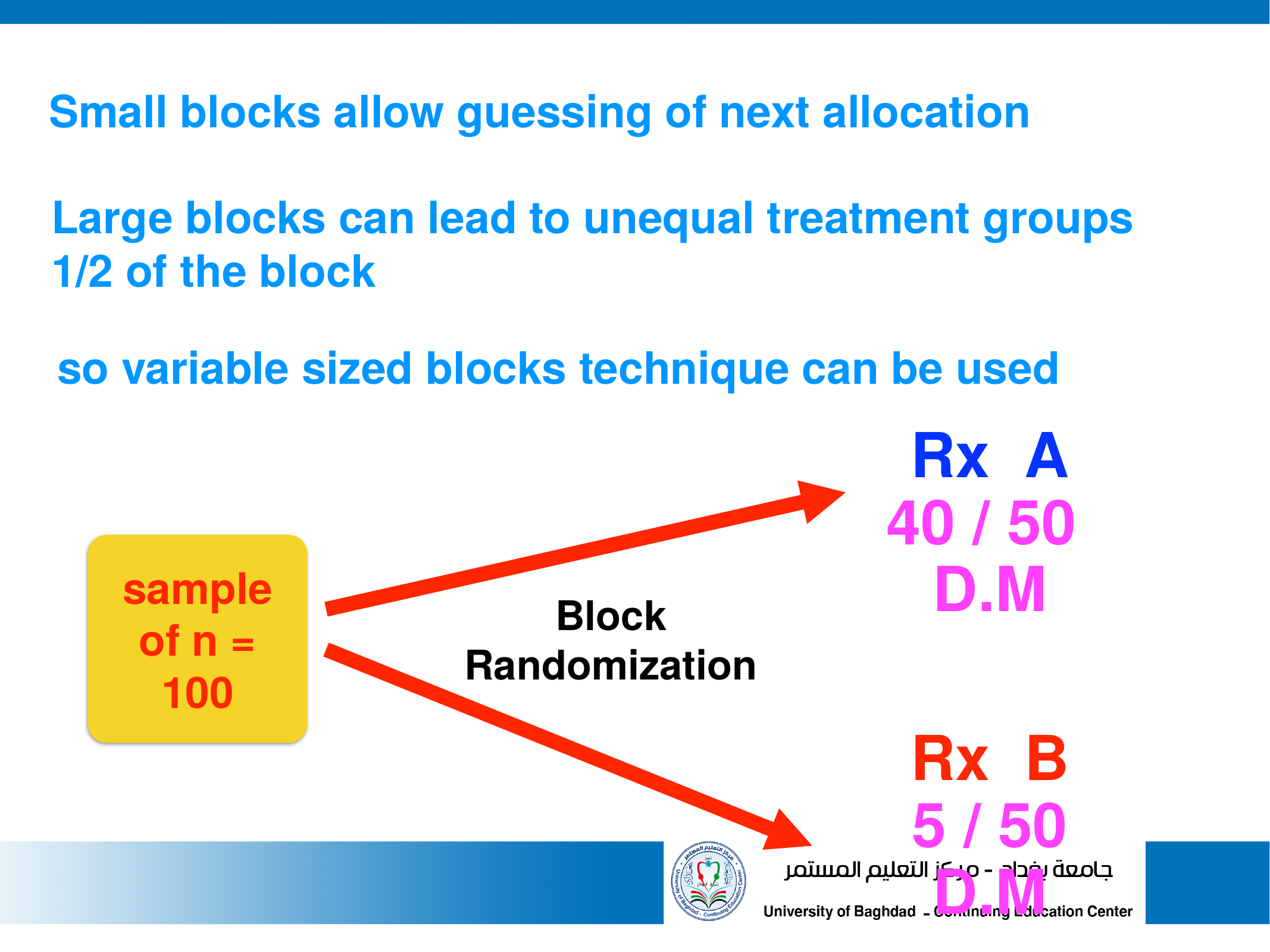

Small blocks allow guessing of next allocation
Large blocks can lead to unequal treatment groups  1/2 of the block
so variable sized blocks technique can be used
Rx  A
40 / 50  D.M

sample of n = 100
Block Randomization

Rx  B
5 / 50 D.M